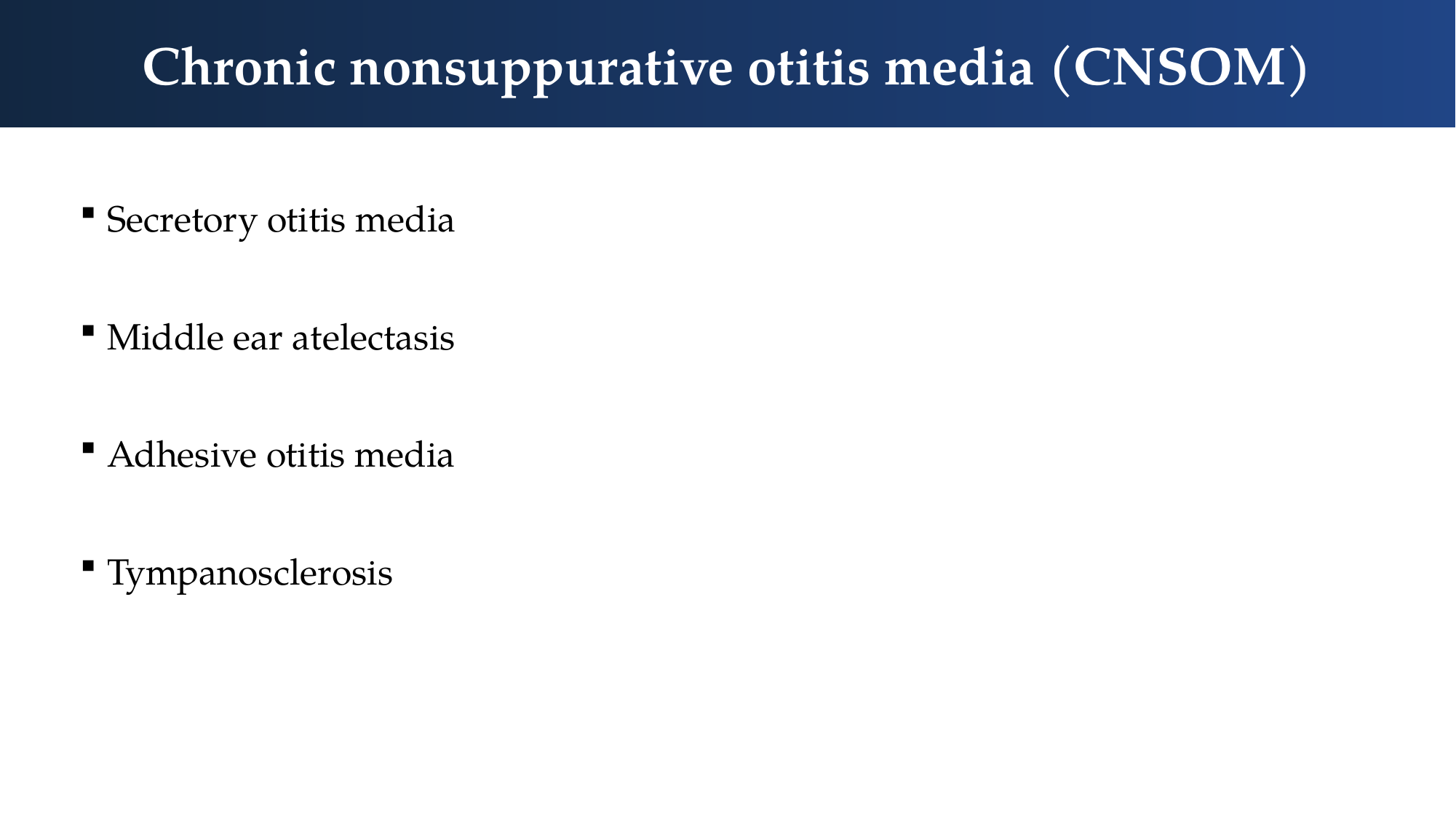

Chronic nonsuppurative otitis media (CNSOM)
Secretory otitis media

Middle ear atelectasis

Adhesive otitis media

Tympanosclerosis